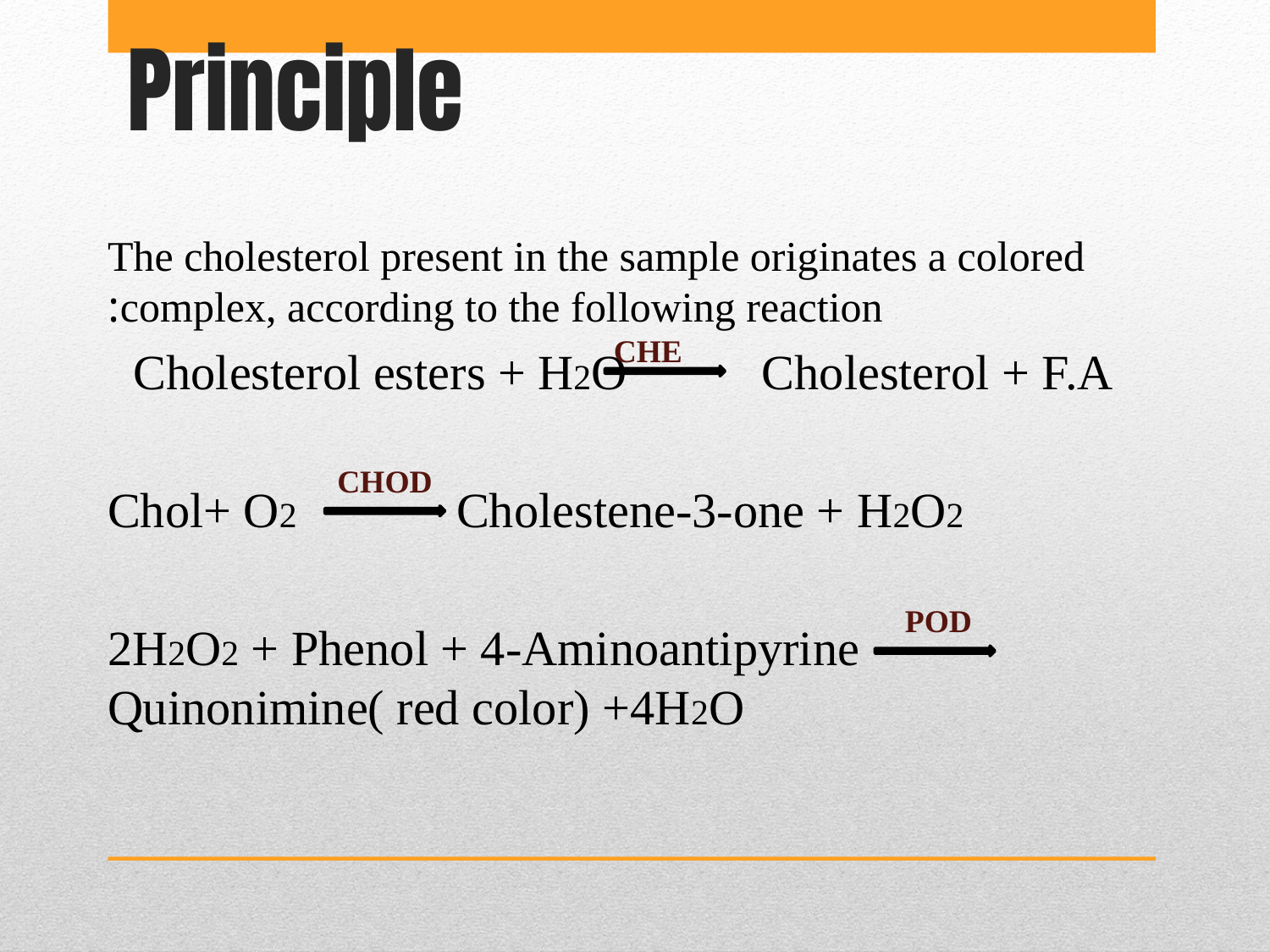

# Principle

The cholesterol present in the sample originates a colored complex, according to the following reaction:
Cholesterol esters + H2O           Cholesterol + F.A

Chol+ O2             Cholestene-3-one + H2O2

2H2O2 + Phenol + 4-Aminoantipyrine Quinonimine( red color) +4H2O

CHE

CHOD

POD